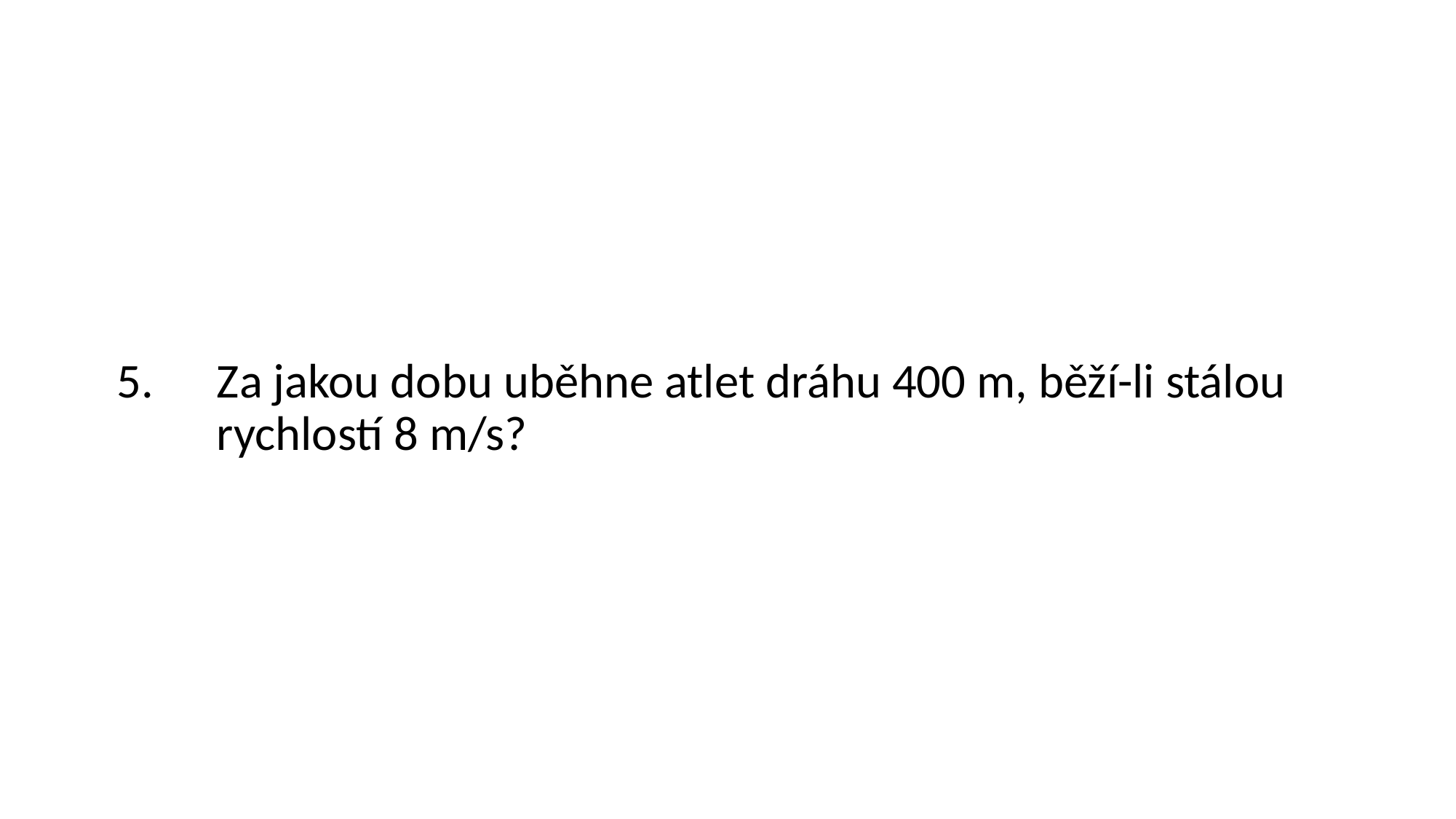

# 5.	Za jakou dobu uběhne atlet dráhu 400 m, běží-li stálou rychlostí 8 m/s?